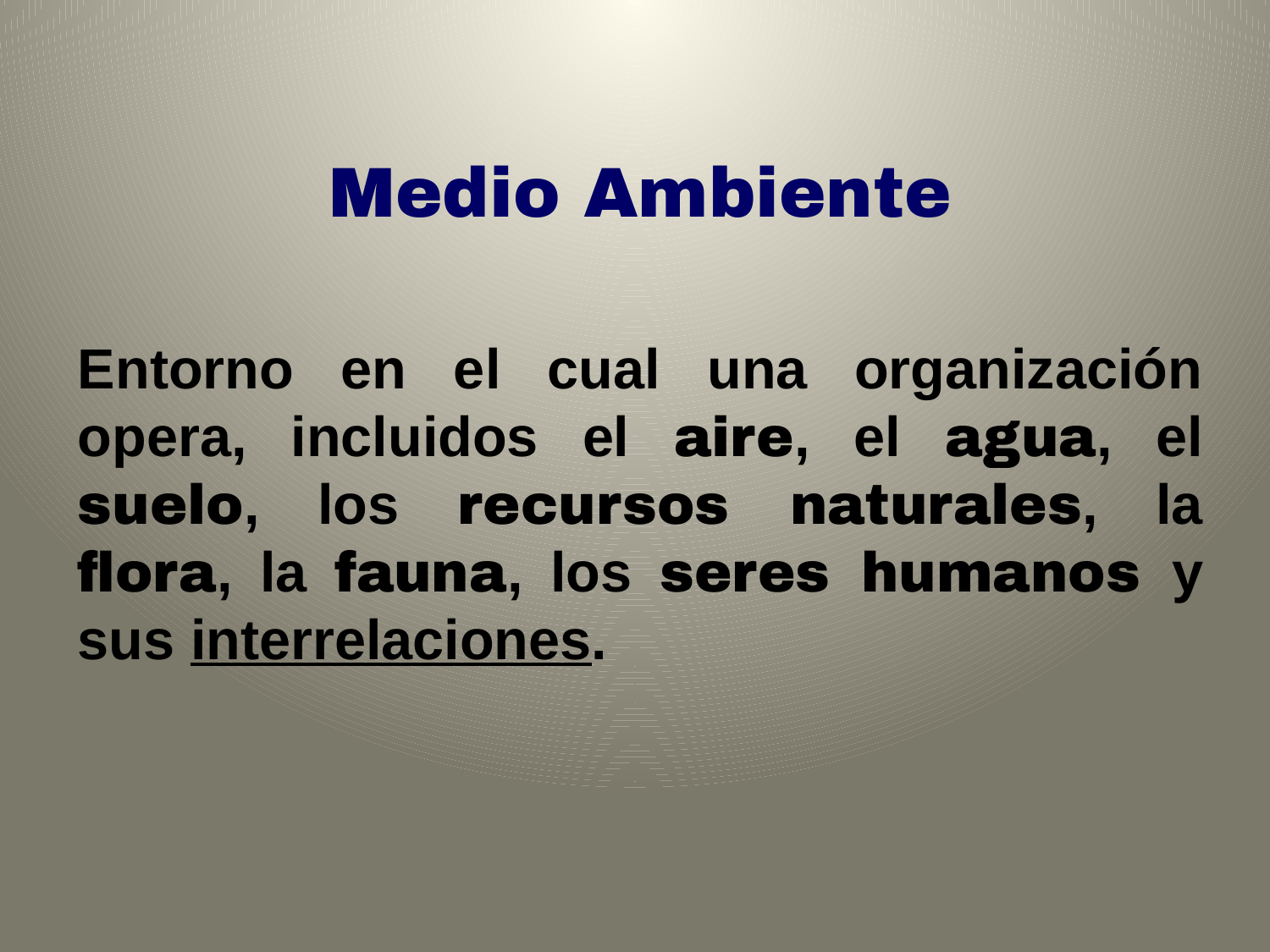

# Medio Ambiente
Entorno en el cual una organización opera, incluidos el aire, el agua, el suelo, los recursos naturales, la flora, la fauna, los seres humanos y sus interrelaciones.